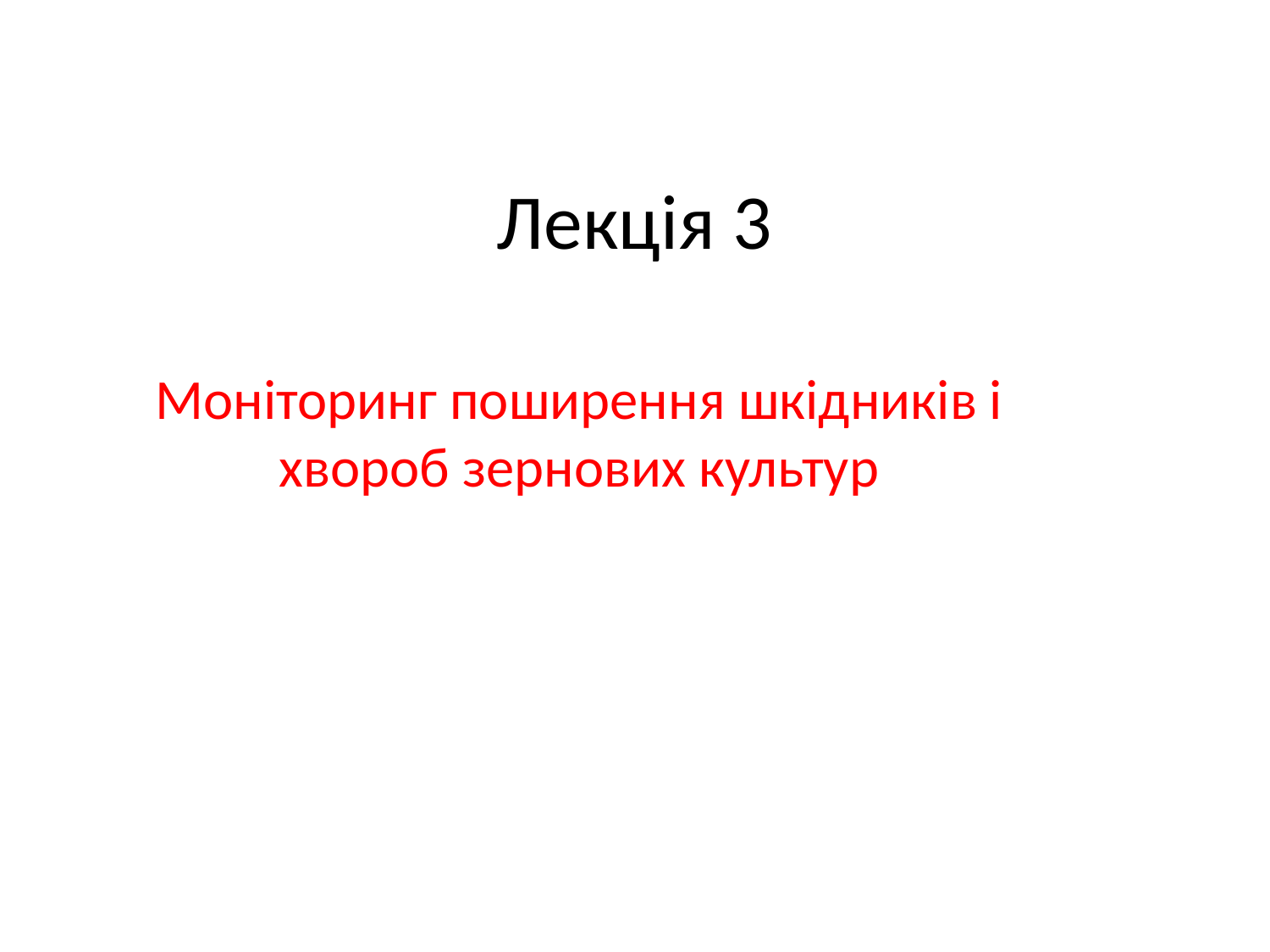

# Лекція 3
Моніторинг поширення шкідників і хвороб зернових культур